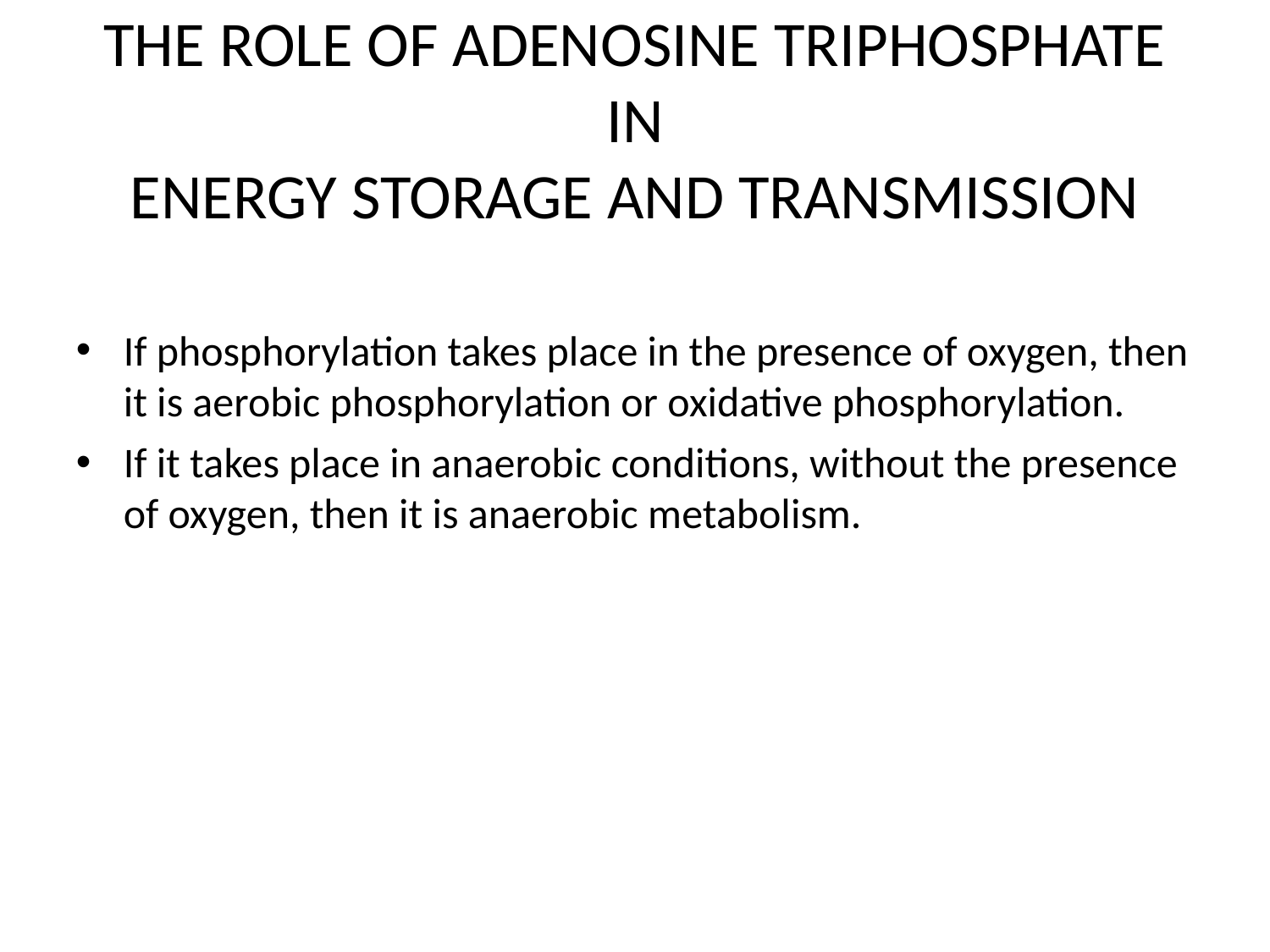

THE ROLE OF ADENOSINE TRIPHOSPHATE IN
ENERGY STORAGE AND TRANSMISSION
If phosphorylation takes place in the presence of oxygen, then it is aerobic phosphorylation or oxidative phosphorylation.
If it takes place in anaerobic conditions, without the presence of oxygen, then it is anaerobic metabolism.